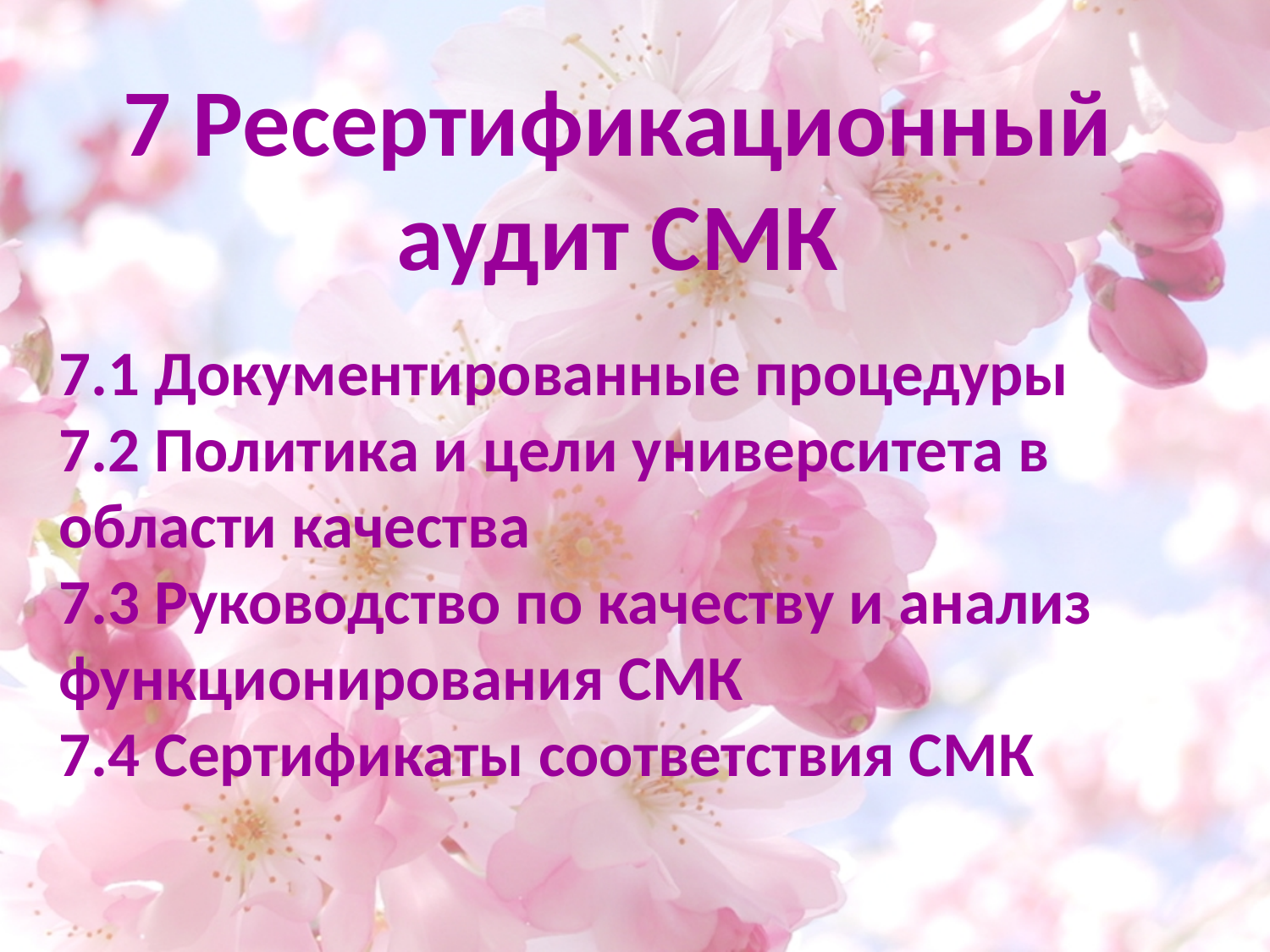

# 7 Ресертификационный аудит СМК
7.1 Документированные процедуры
7.2 Политика и цели университета в области качества
7.3 Руководство по качеству и анализ функционирования СМК
7.4 Сертификаты соответствия СМК